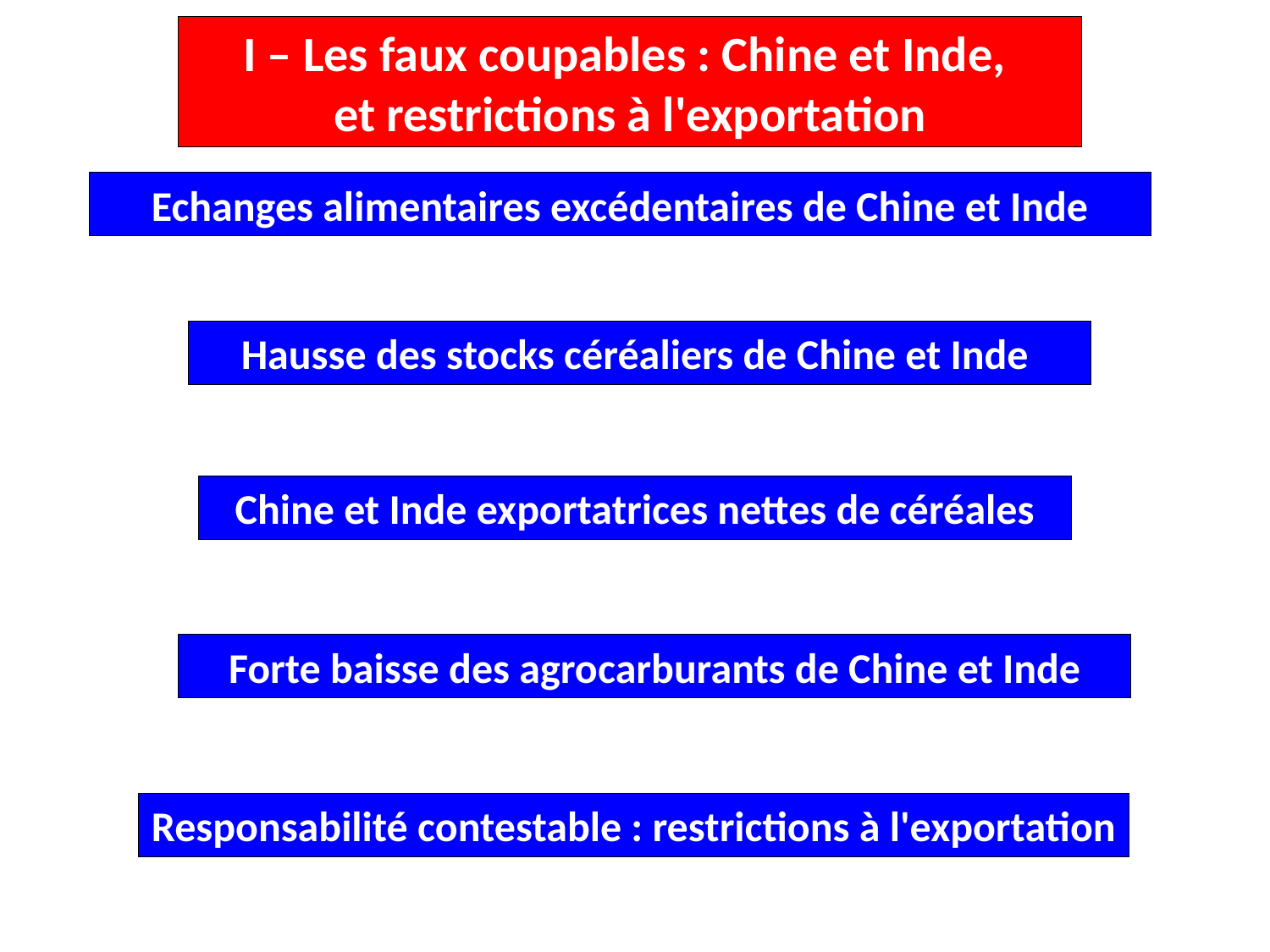

I – Les faux coupables : Chine et Inde,
et restrictions à l'exportation
Echanges alimentaires excédentaires de Chine et Inde
Hausse des stocks céréaliers de Chine et Inde
Chine et Inde exportatrices nettes de céréales
Forte baisse des agrocarburants de Chine et Inde
Responsabilité contestable : restrictions à l'exportation